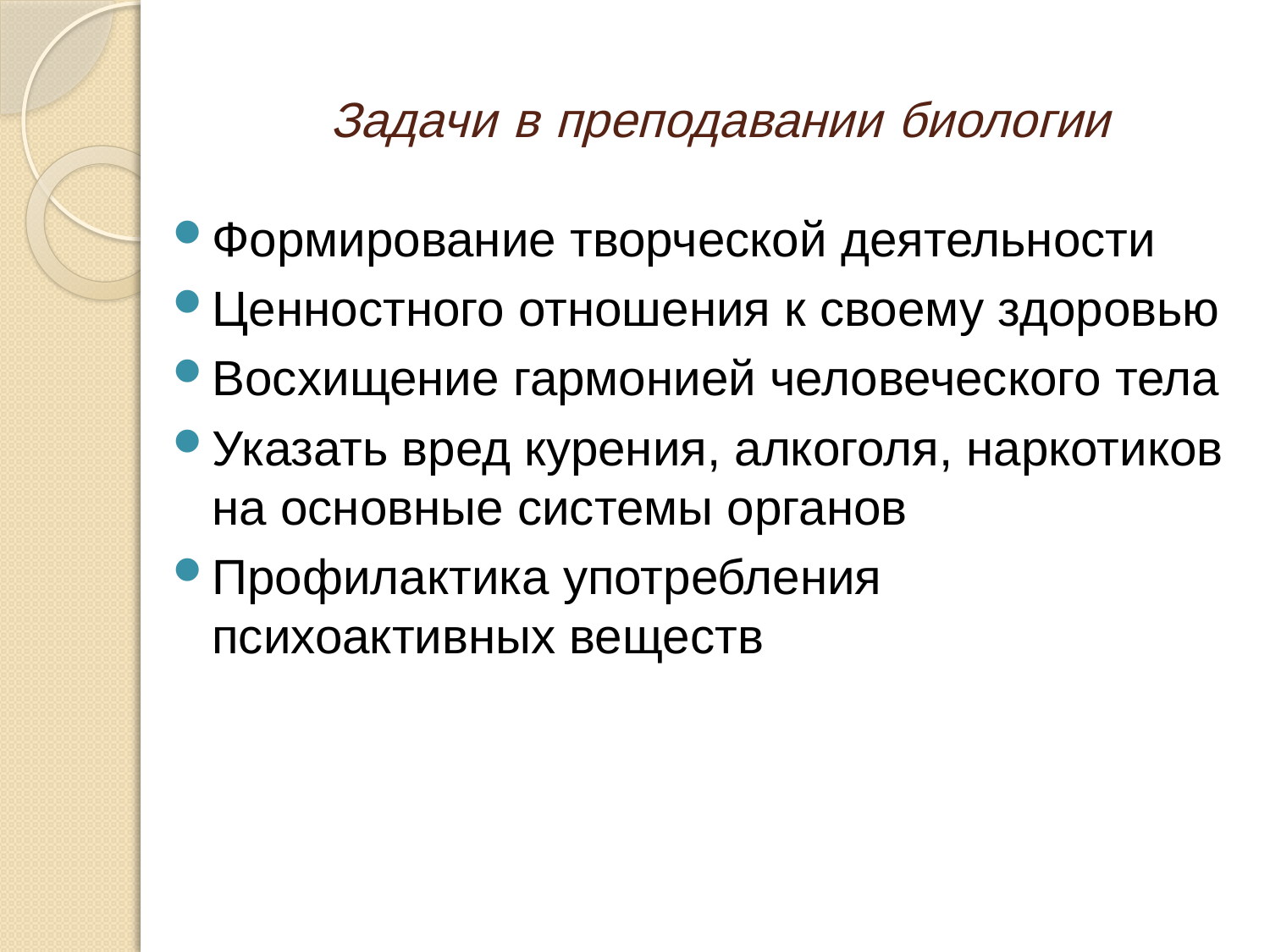

# Задачи в преподавании биологии
Формирование творческой деятельности
Ценностного отношения к своему здоровью
Восхищение гармонией человеческого тела
Указать вред курения, алкоголя, наркотиков на основные системы органов
Профилактика употребления психоактивных веществ